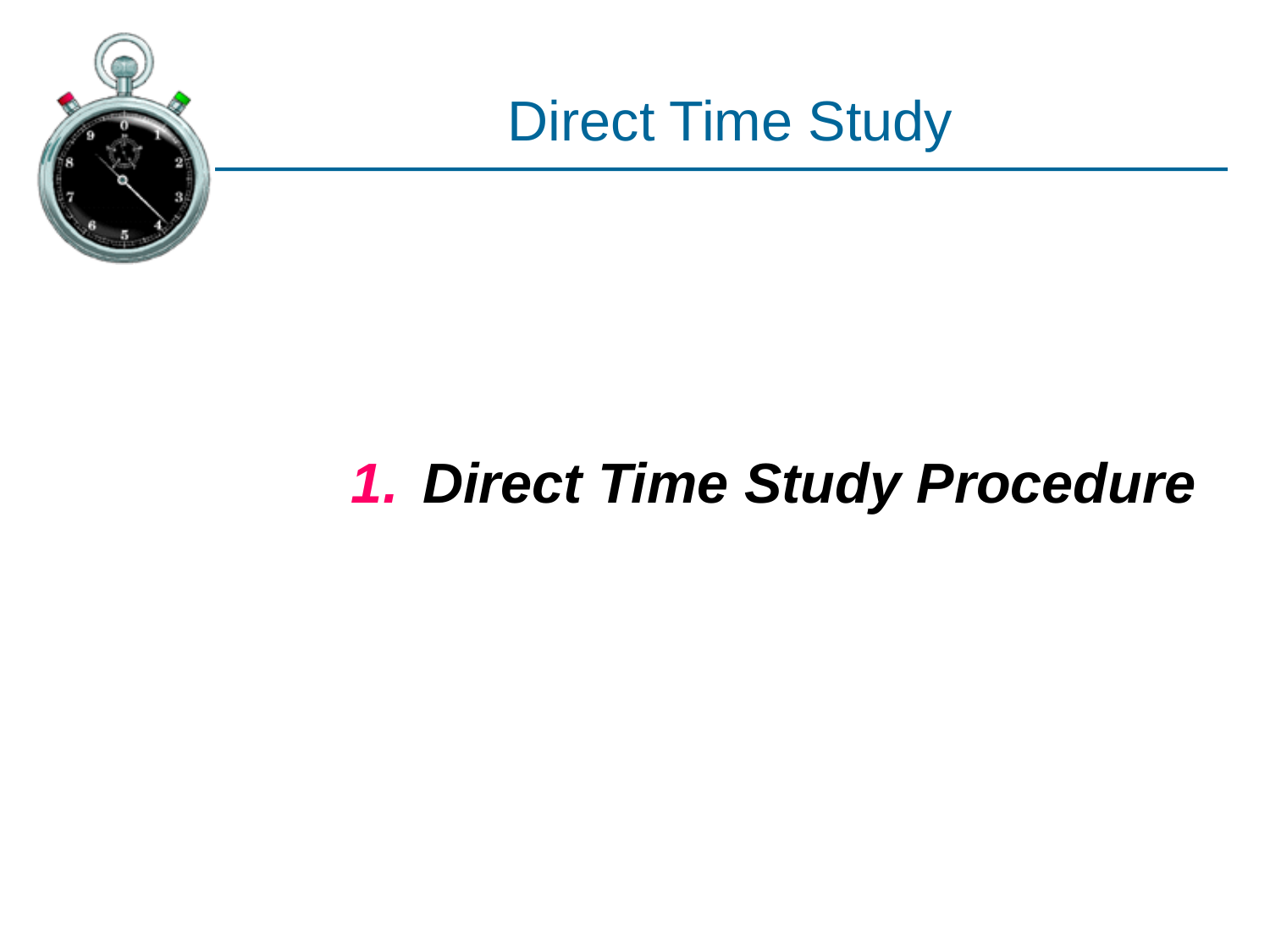

# Direct Time Study

Direct Time Study Procedure